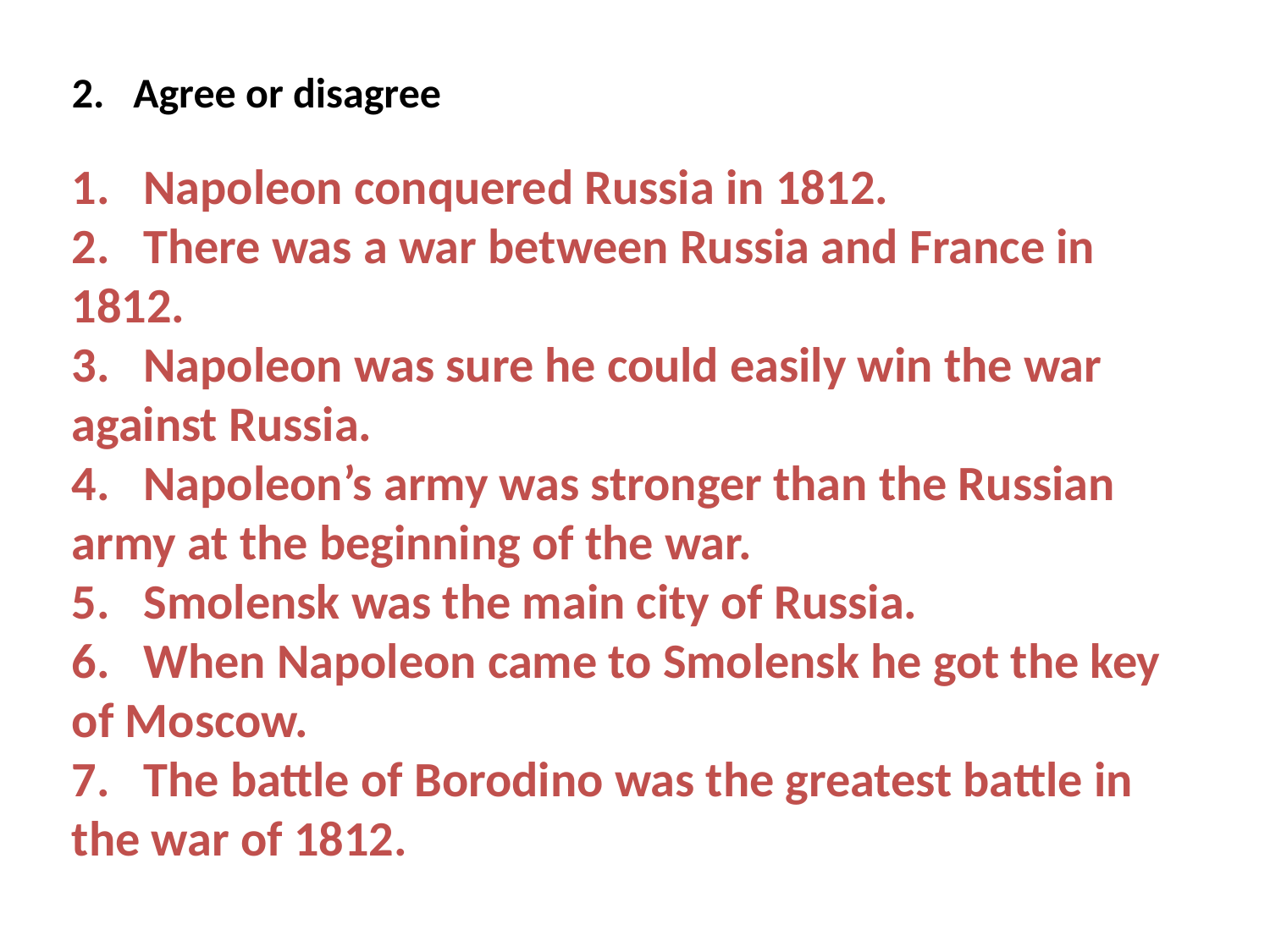

2.   Agree or disagree
1.   Napoleon conquered Russia in 1812.
2.   There was a war between Russia and France in 1812.
3.   Napoleon was sure he could easily win the war against Russia.
4.   Napoleon’s army was stronger than the Russian army at the beginning of the war.
5.   Smolensk was the main city of Russia.
6.   When Napoleon came to Smolensk he got the key of Moscow.
7.   The battle of Borodino was the greatest battle in the war of 1812.